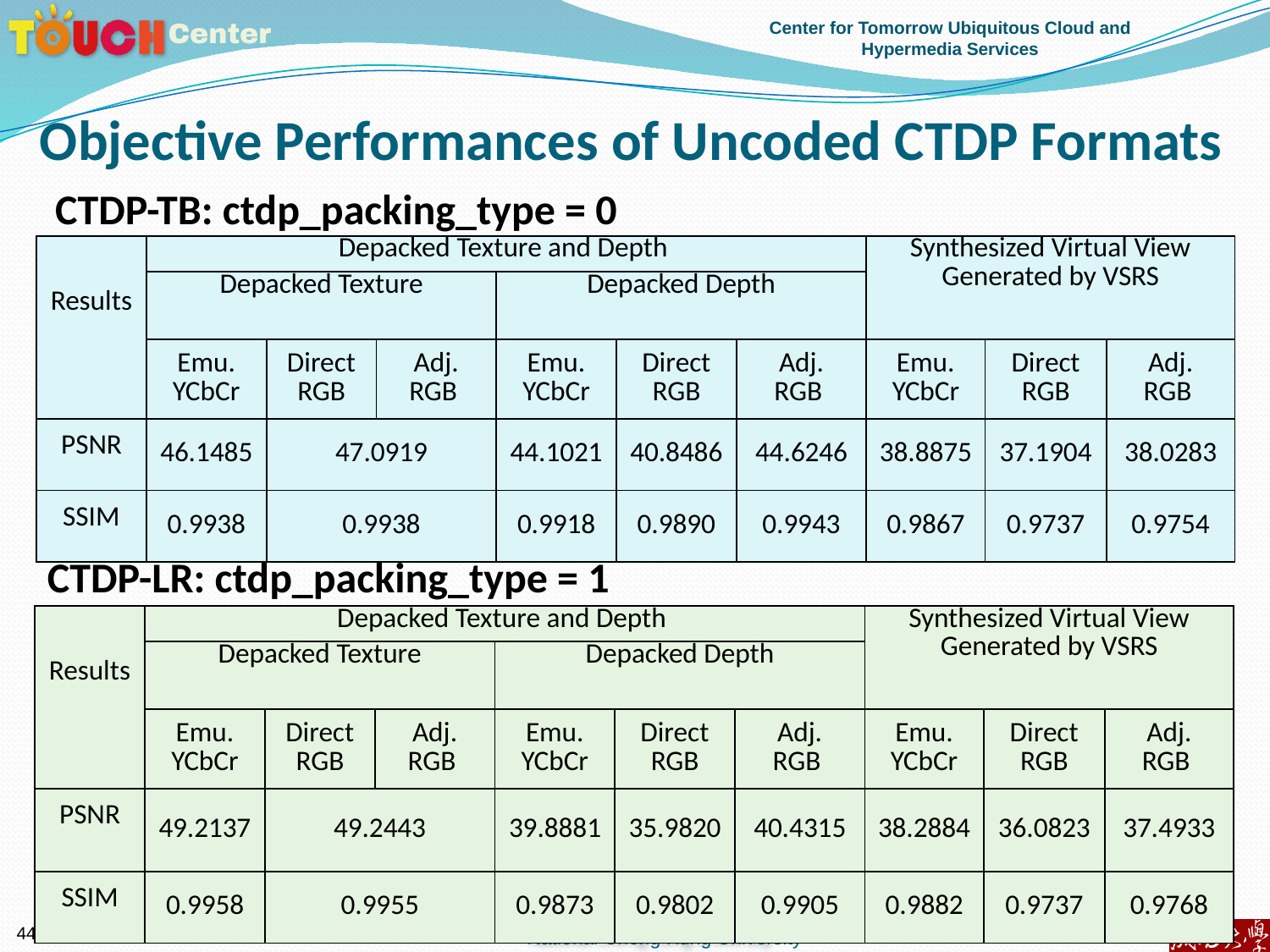

Objective Performances of Uncoded CTDP Formats
CTDP-TB: ctdp_packing_type = 0
| Results | Depacked Texture and Depth |  |  |  |  |  | Synthesized Virtual View Generated by VSRS |  |  |
| --- | --- | --- | --- | --- | --- | --- | --- | --- | --- |
|  | Depacked Texture |  |  | Depacked Depth |  |  |  |  |  |
|  | Emu. YCbCr | Direct RGB | Adj. RGB | Emu. YCbCr | Direct RGB | Adj. RGB | Emu. YCbCr | Direct RGB | Adj. RGB |
| PSNR | 46.1485 | 47.0919 |  | 44.1021 | 40.8486 | 44.6246 | 38.8875 | 37.1904 | 38.0283 |
| SSIM | 0.9938 | 0.9938 |  | 0.9918 | 0.9890 | 0.9943 | 0.9867 | 0.9737 | 0.9754 |
CTDP-LR: ctdp_packing_type = 1
| Results | Depacked Texture and Depth |  |  |  |  |  | Synthesized Virtual View Generated by VSRS |  |  |
| --- | --- | --- | --- | --- | --- | --- | --- | --- | --- |
|  | Depacked Texture |  |  | Depacked Depth |  |  |  |  |  |
|  | Emu. YCbCr | Direct RGB | Adj. RGB | Emu. YCbCr | Direct RGB | Adj. RGB | Emu. YCbCr | Direct RGB | Adj. RGB |
| PSNR | 49.2137 | 49.2443 |  | 39.8881 | 35.9820 | 40.4315 | 38.2884 | 36.0823 | 37.4933 |
| SSIM | 0.9958 | 0.9955 |  | 0.9873 | 0.9802 | 0.9905 | 0.9882 | 0.9737 | 0.9768 |